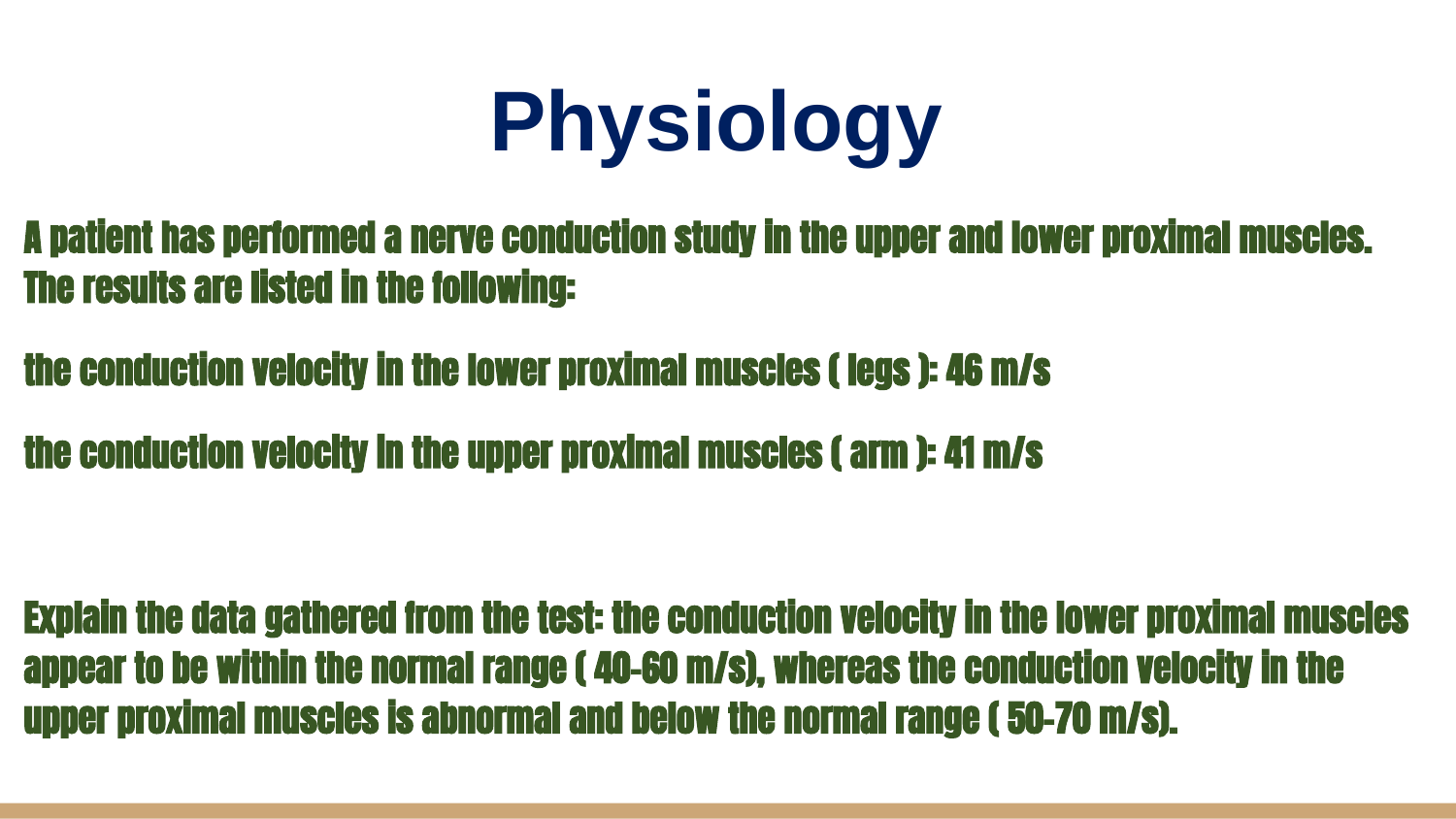

# Physiology
A patient has performed a nerve conduction study in the upper and lower proximal muscles. The results are listed in the following:
the conduction velocity in the lower proximal muscles ( legs ): 46 m/s
the conduction velocity in the upper proximal muscles ( arm ): 41 m/s

Explain the data gathered from the test: the conduction velocity in the lower proximal muscles appear to be within the normal range ( 40-60 m/s), whereas the conduction velocity in the upper proximal muscles is abnormal and below the normal range ( 50-70 m/s).